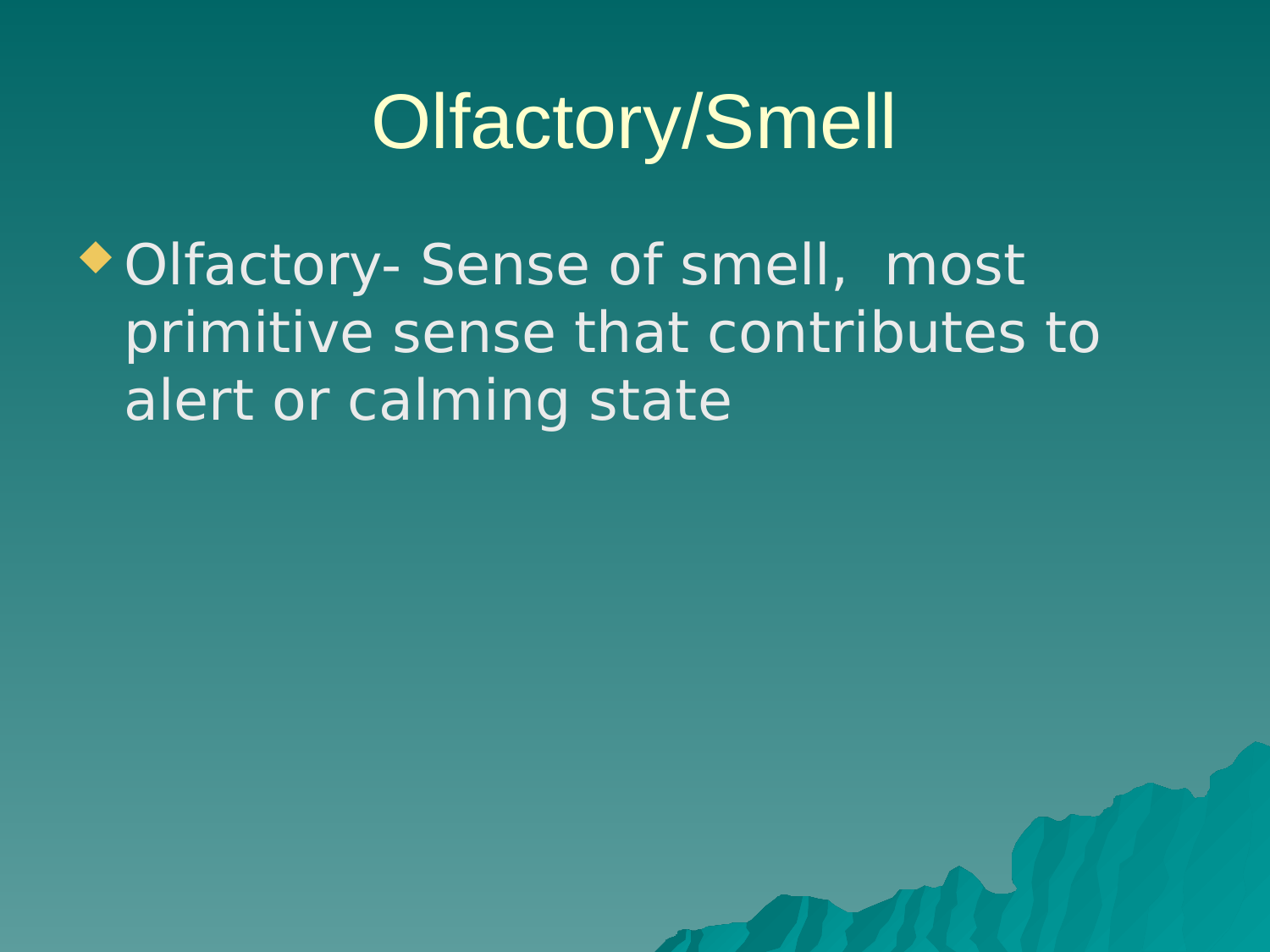

# Olfactory/Smell
Olfactory- Sense of smell,  most primitive sense that contributes to alert or calming state